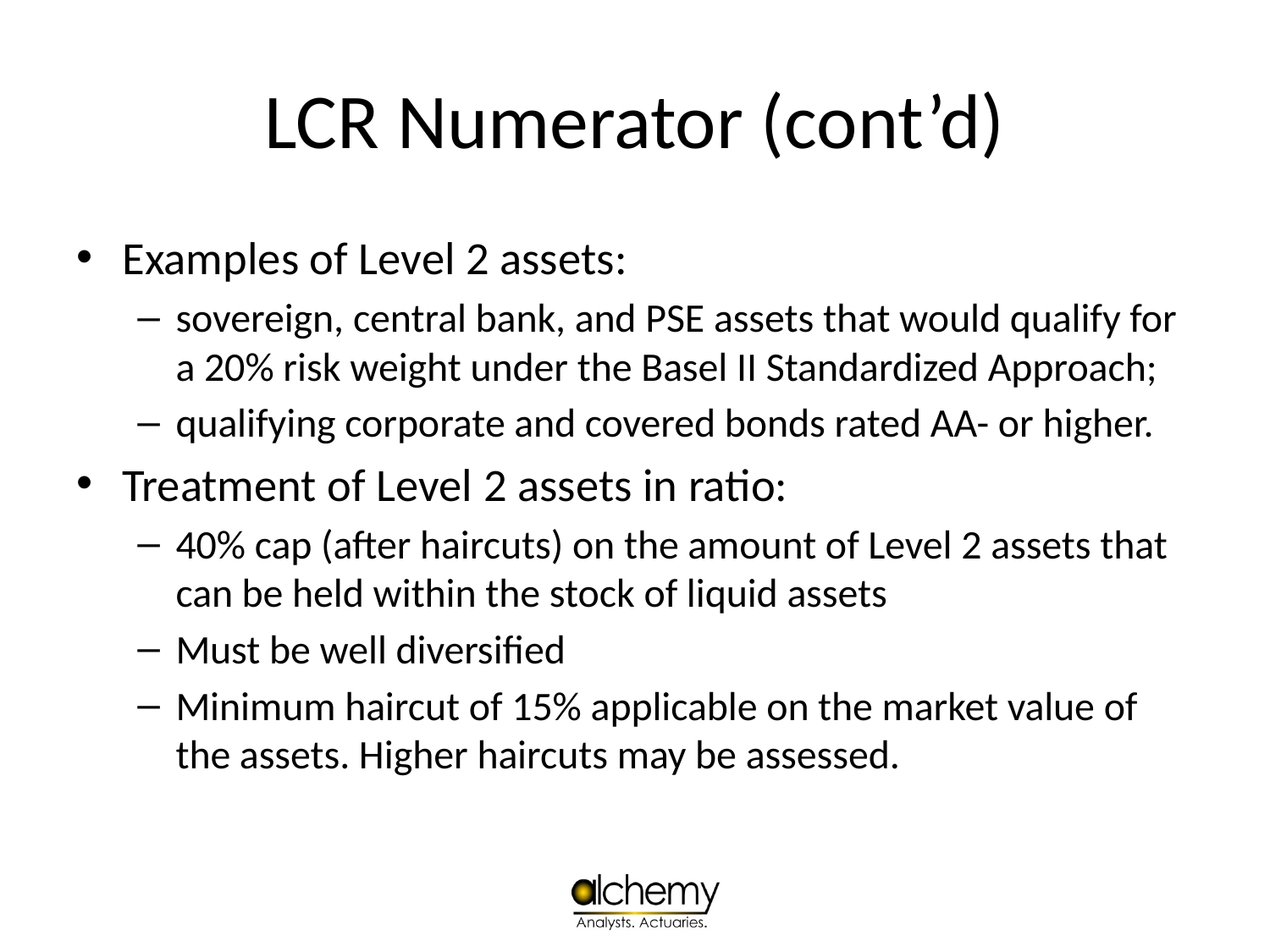

# LCR Numerator (cont’d)
Examples of Level 2 assets:
sovereign, central bank, and PSE assets that would qualify for a 20% risk weight under the Basel II Standardized Approach;
qualifying corporate and covered bonds rated AA- or higher.
Treatment of Level 2 assets in ratio:
40% cap (after haircuts) on the amount of Level 2 assets that can be held within the stock of liquid assets
Must be well diversified
Minimum haircut of 15% applicable on the market value of the assets. Higher haircuts may be assessed.